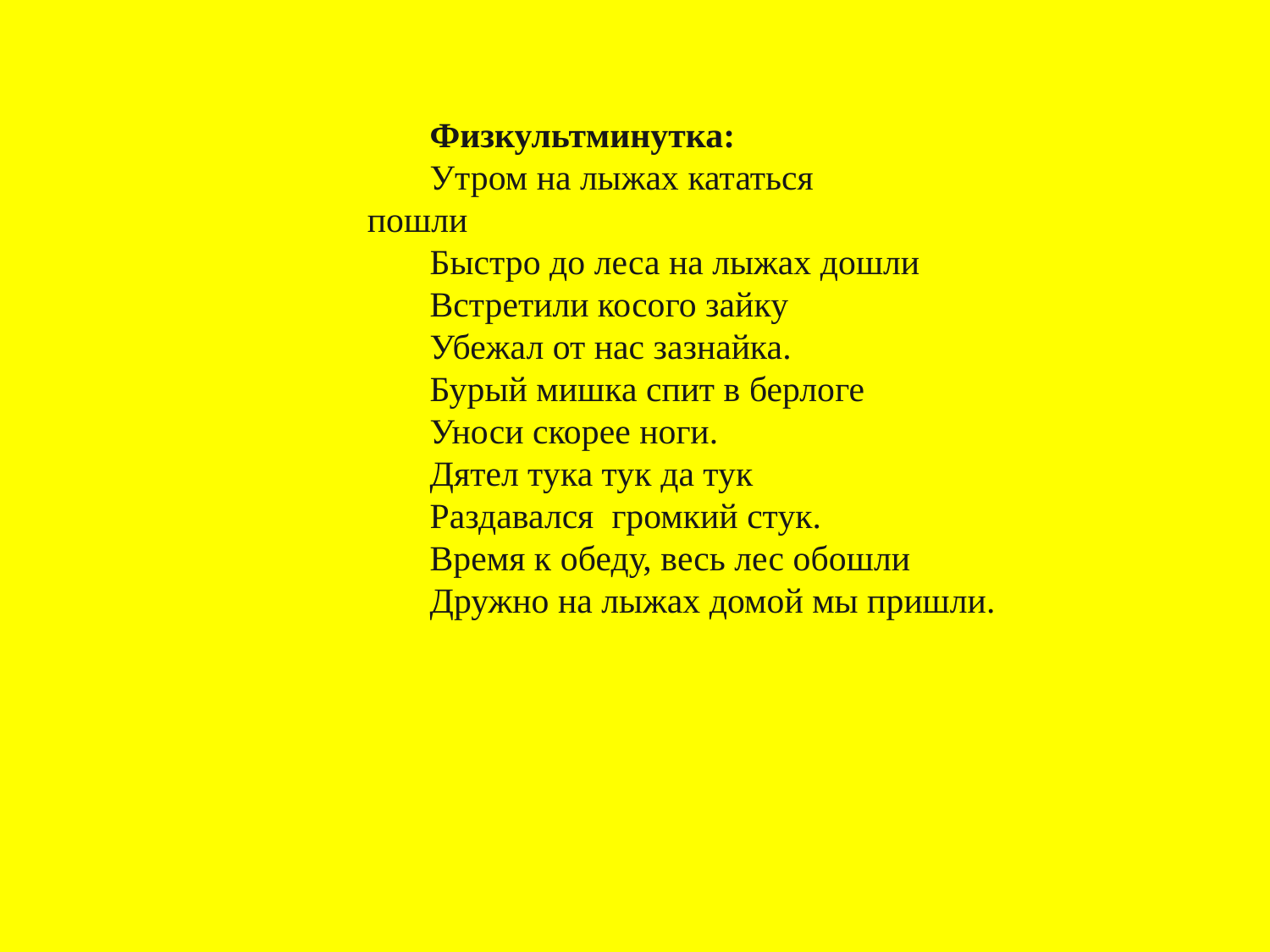

Физкультминутка:
Утром на лыжах кататься пошли
Быстро до леса на лыжах дошли
Встретили косого зайку
Убежал от нас зазнайка.
Бурый мишка спит в берлоге
Уноси скорее ноги.
Дятел тука тук да тук
Раздавался  громкий стук.
Время к обеду, весь лес обошли
Дружно на лыжах домой мы пришли.